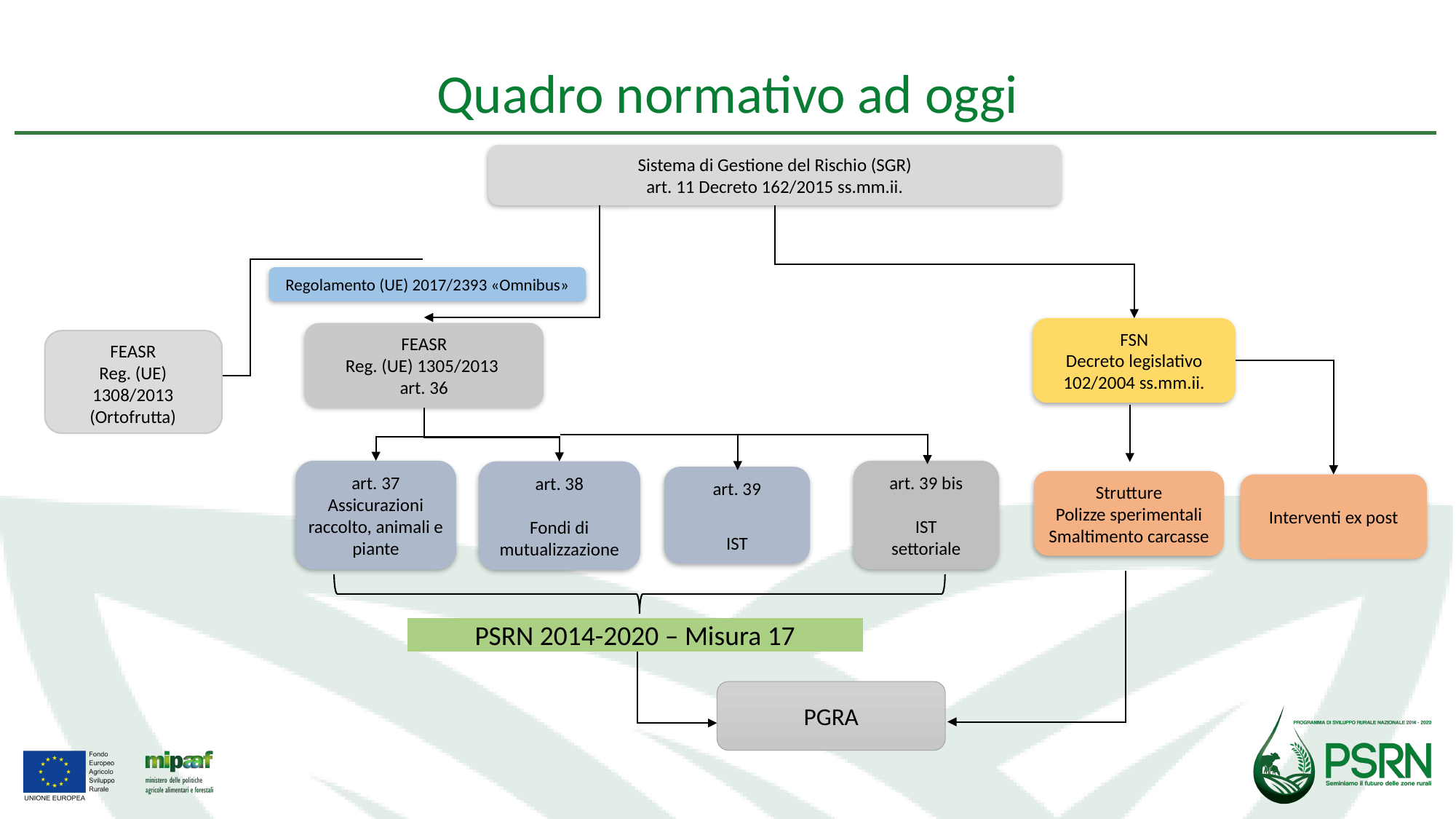

Quadro normativo ad oggi
Sistema di Gestione del Rischio (SGR)
art. 11 Decreto 162/2015 ss.mm.ii.
Regolamento (UE) 2017/2393 «Omnibus»
FSN
Decreto legislativo
102/2004 ss.mm.ii.
FEASR
Reg. (UE) 1305/2013
art. 36
art. 39 bis

IST
settoriale
art. 37
Assicurazioni raccolto, animali e piante
art. 38

Fondi di mutualizzazione
art. 39

IST
Strutture
Polizze sperimentali
Smaltimento carcasse

FEASR
Reg. (UE) 1308/2013 (Ortofrutta)

Interventi ex post

PSRN 2014-2020 – Misura 17
PGRA